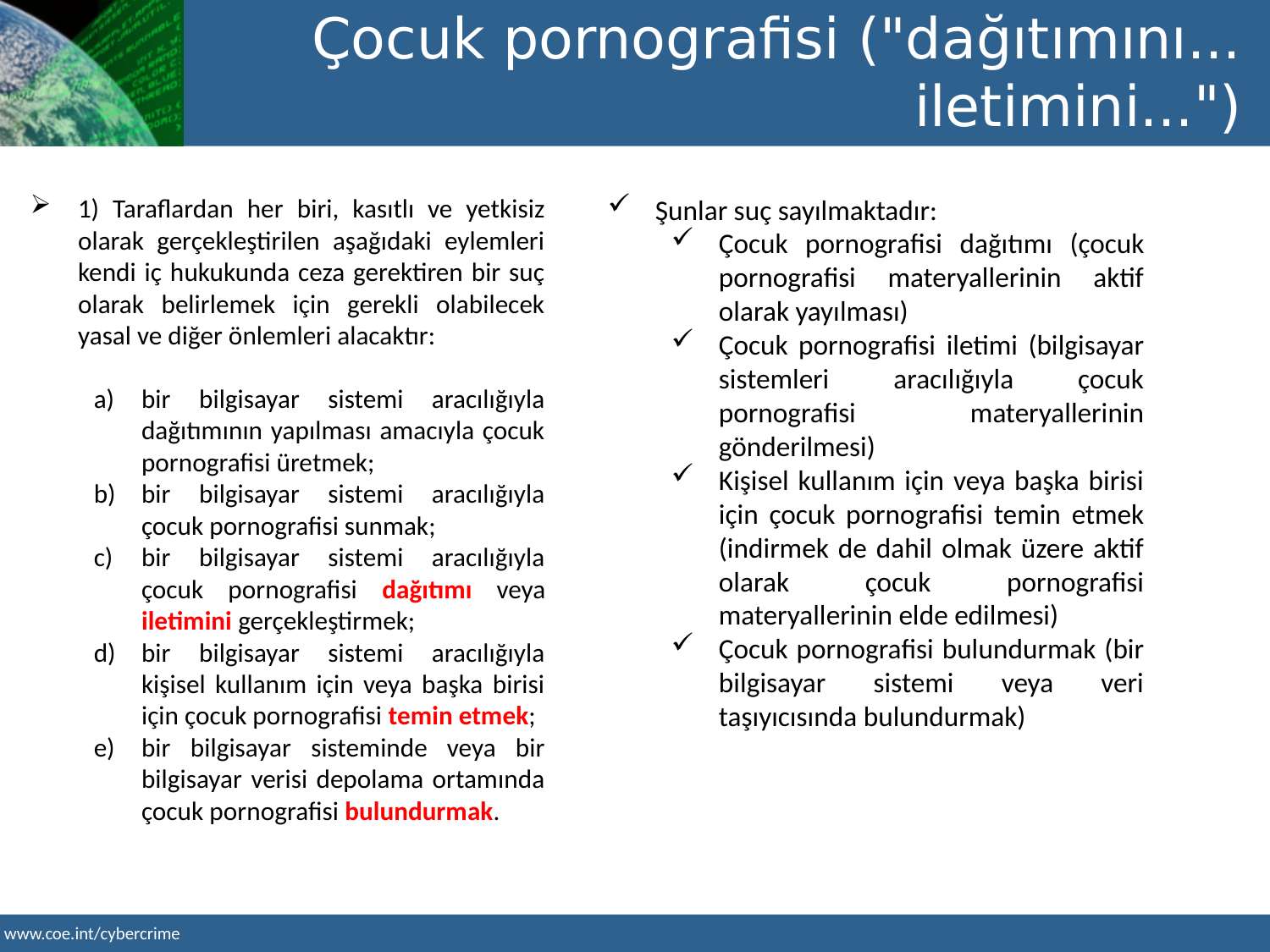

Çocuk pornografisi ("dağıtımını... iletimini...")
1) Taraflardan her biri, kasıtlı ve yetkisiz olarak gerçekleştirilen aşağıdaki eylemleri kendi iç hukukunda ceza gerektiren bir suç olarak belirlemek için gerekli olabilecek yasal ve diğer önlemleri alacaktır:

bir bilgisayar sistemi aracılığıyla dağıtımının yapılması amacıyla çocuk pornografisi üretmek;
bir bilgisayar sistemi aracılığıyla çocuk pornografisi sunmak;
bir bilgisayar sistemi aracılığıyla çocuk pornografisi dağıtımı veya iletimini gerçekleştirmek;
bir bilgisayar sistemi aracılığıyla kişisel kullanım için veya başka birisi için çocuk pornografisi temin etmek;
bir bilgisayar sisteminde veya bir bilgisayar verisi depolama ortamında çocuk pornografisi bulundurmak.
Şunlar suç sayılmaktadır:
Çocuk pornografisi dağıtımı (çocuk pornografisi materyallerinin aktif olarak yayılması)
Çocuk pornografisi iletimi (bilgisayar sistemleri aracılığıyla çocuk pornografisi materyallerinin gönderilmesi)
Kişisel kullanım için veya başka birisi için çocuk pornografisi temin etmek (indirmek de dahil olmak üzere aktif olarak çocuk pornografisi materyallerinin elde edilmesi)
Çocuk pornografisi bulundurmak (bir bilgisayar sistemi veya veri taşıyıcısında bulundurmak)